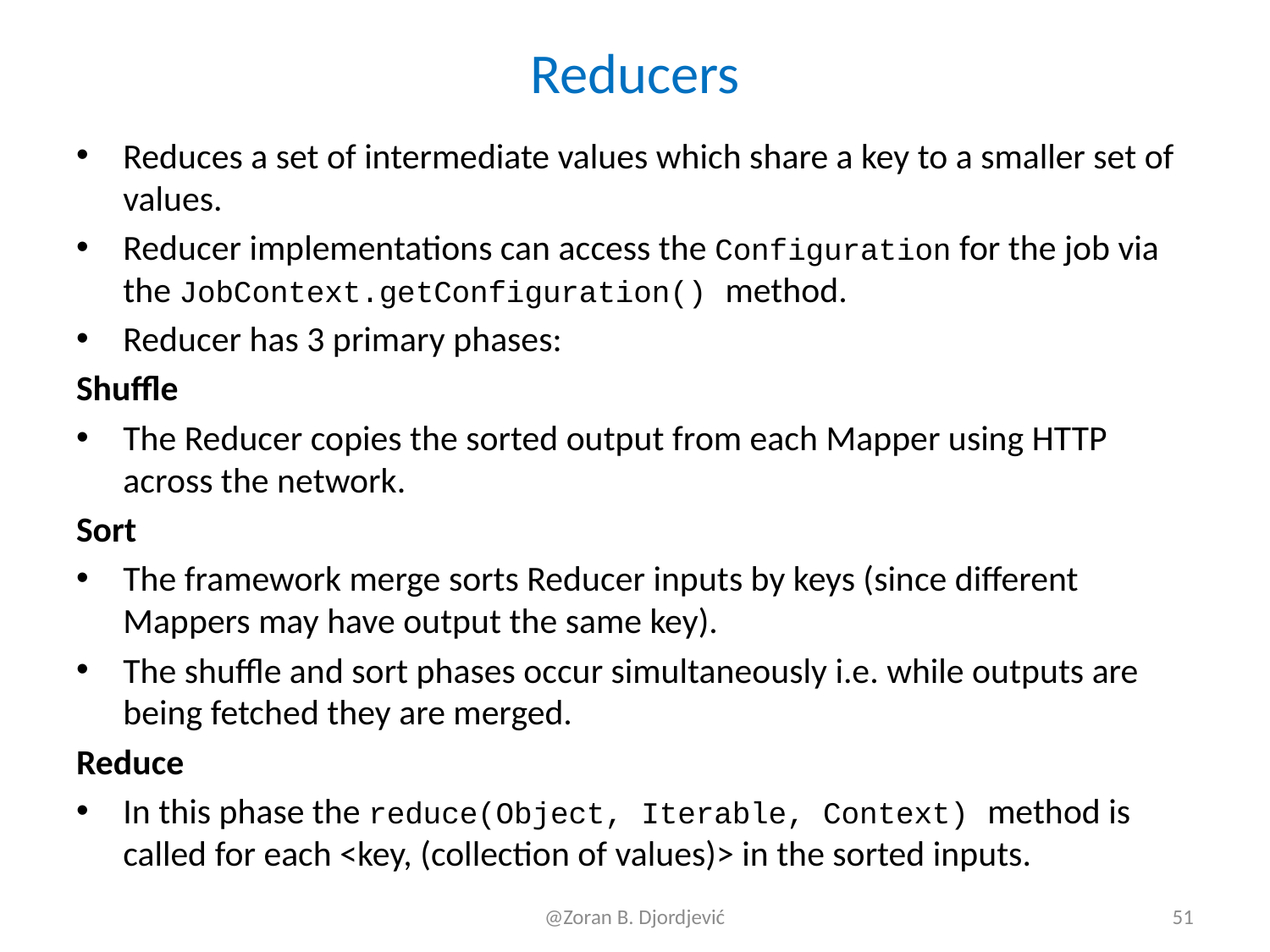

# Reducers
Reduces a set of intermediate values which share a key to a smaller set of values.
Reducer implementations can access the Configuration for the job via the JobContext.getConfiguration() method.
Reducer has 3 primary phases:
Shuffle
The Reducer copies the sorted output from each Mapper using HTTP across the network.
Sort
The framework merge sorts Reducer inputs by keys (since different Mappers may have output the same key).
The shuffle and sort phases occur simultaneously i.e. while outputs are being fetched they are merged.
Reduce
In this phase the reduce(Object, Iterable, Context) method is called for each <key, (collection of values)> in the sorted inputs.

@Zoran B. Djordjević
51